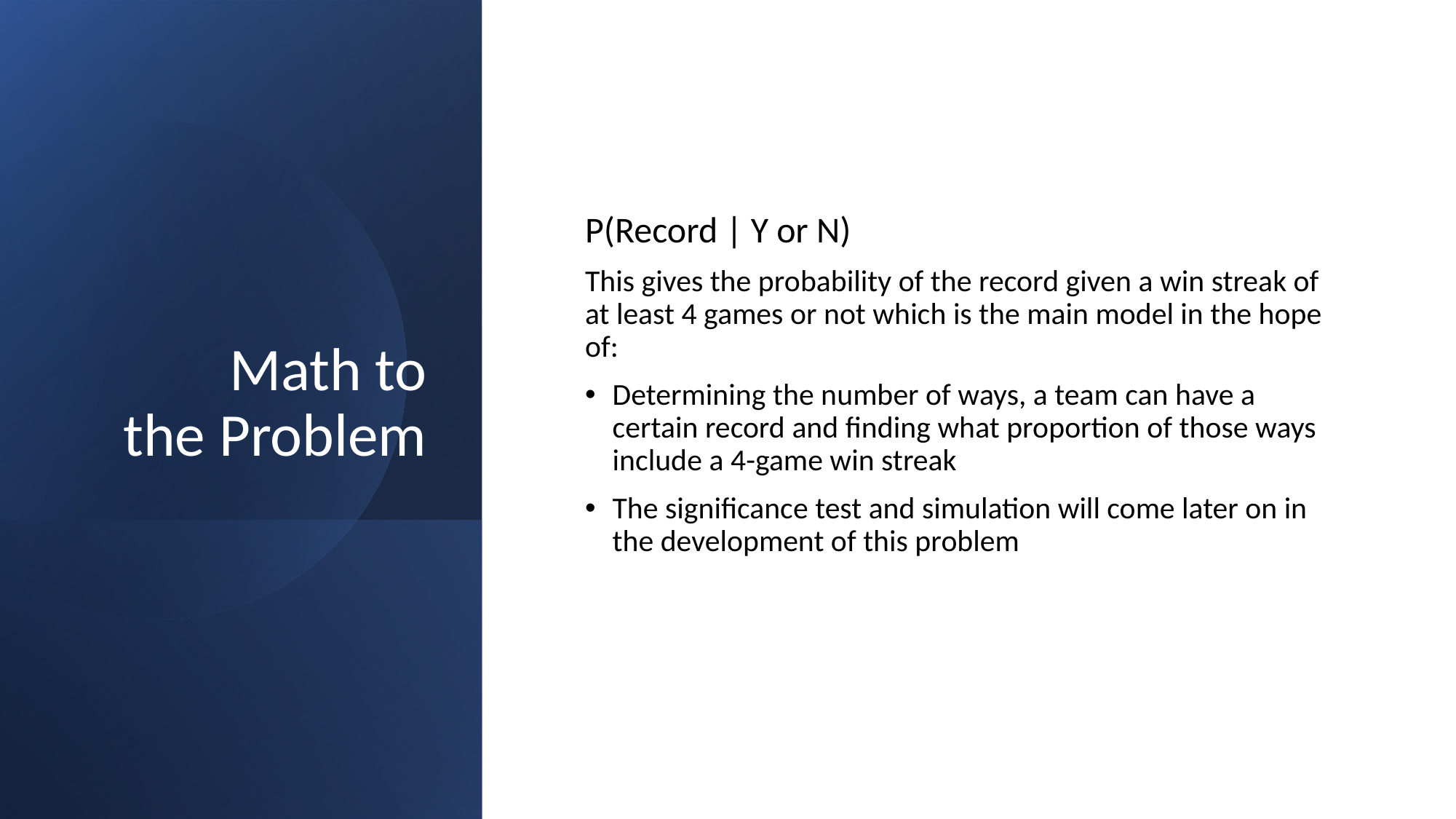

# Math to the Problem
P(Record | Y or N)
This gives the probability of the record given a win streak of at least 4 games or not which is the main model in the hope of:
Determining the number of ways, a team can have a certain record and finding what proportion of those ways include a 4-game win streak
The significance test and simulation will come later on in the development of this problem